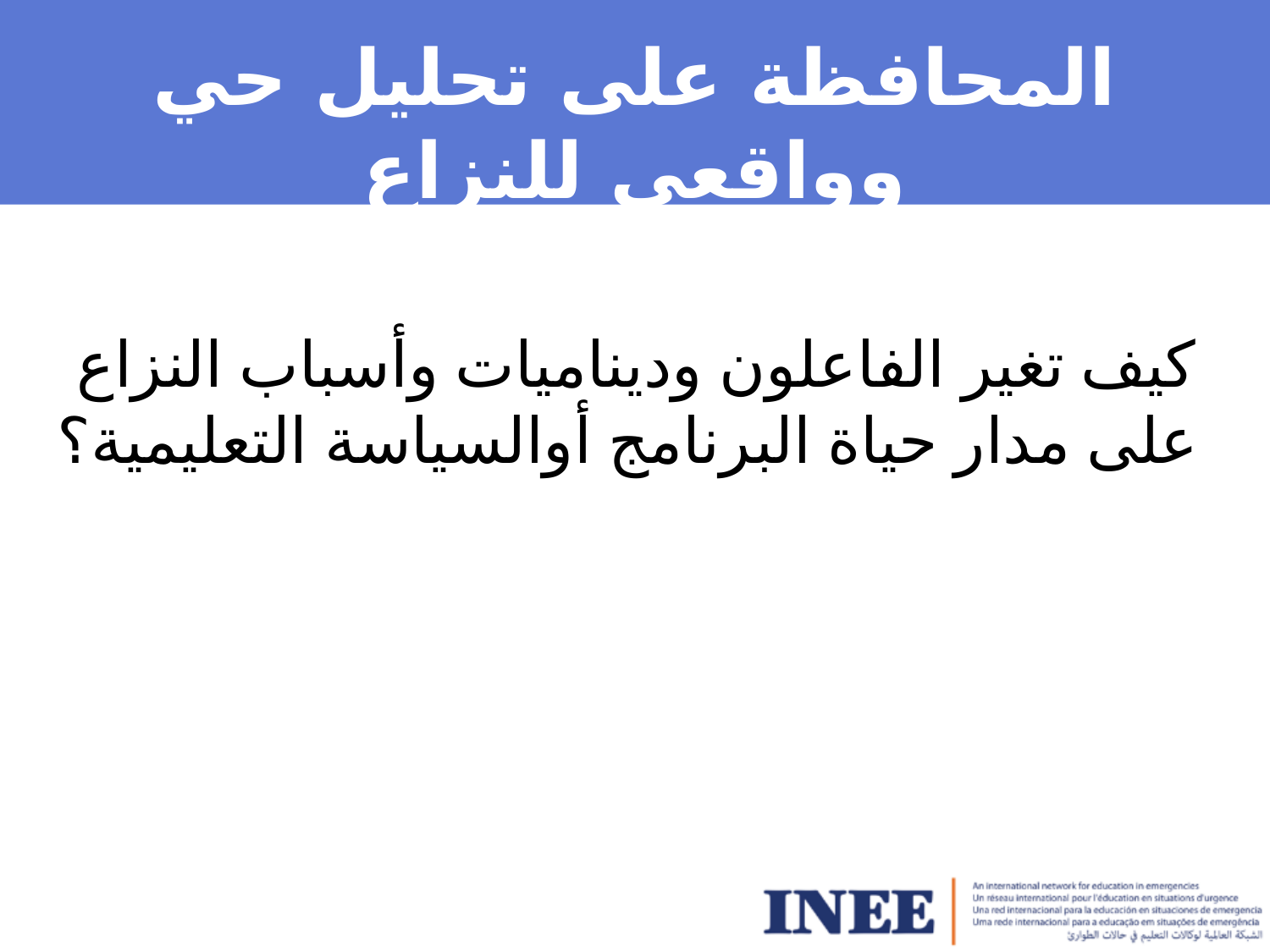

# المحافظة على تحليل حي وواقعي للنزاع
كيف تغير الفاعلون وديناميات وأسباب النزاع على مدار حياة البرنامج أوالسياسة التعليمية؟